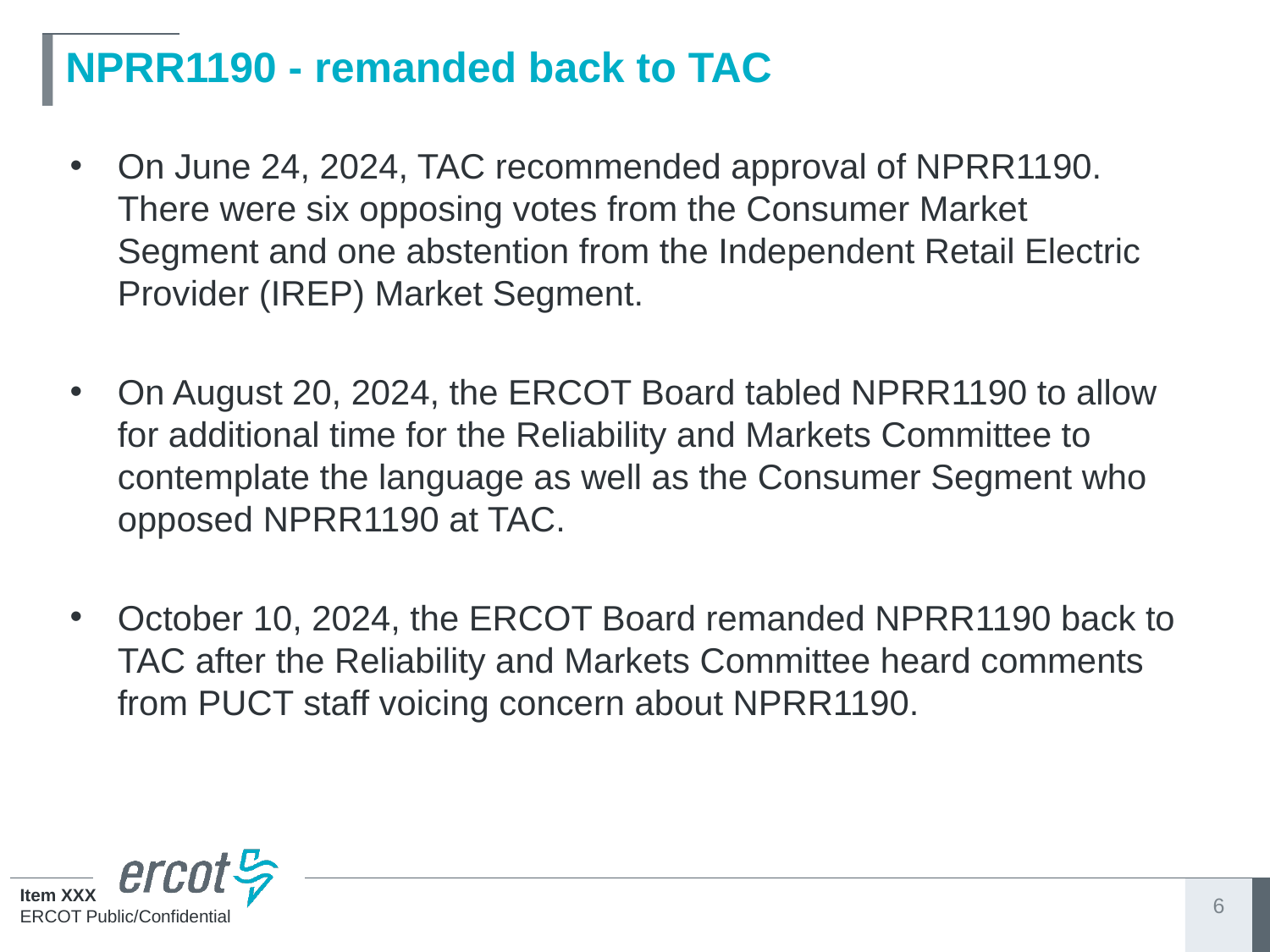

# NPRR1190 - remanded back to TAC
On June 24, 2024, TAC recommended approval of NPRR1190. There were six opposing votes from the Consumer Market Segment and one abstention from the Independent Retail Electric Provider (IREP) Market Segment.

On August 20, 2024, the ERCOT Board tabled NPRR1190 to allow for additional time for the Reliability and Markets Committee to contemplate the language as well as the Consumer Segment who opposed NPRR1190 at TAC.

October 10, 2024, the ERCOT Board remanded NPRR1190 back to TAC after the Reliability and Markets Committee heard comments from PUCT staff voicing concern about NPRR1190.

6